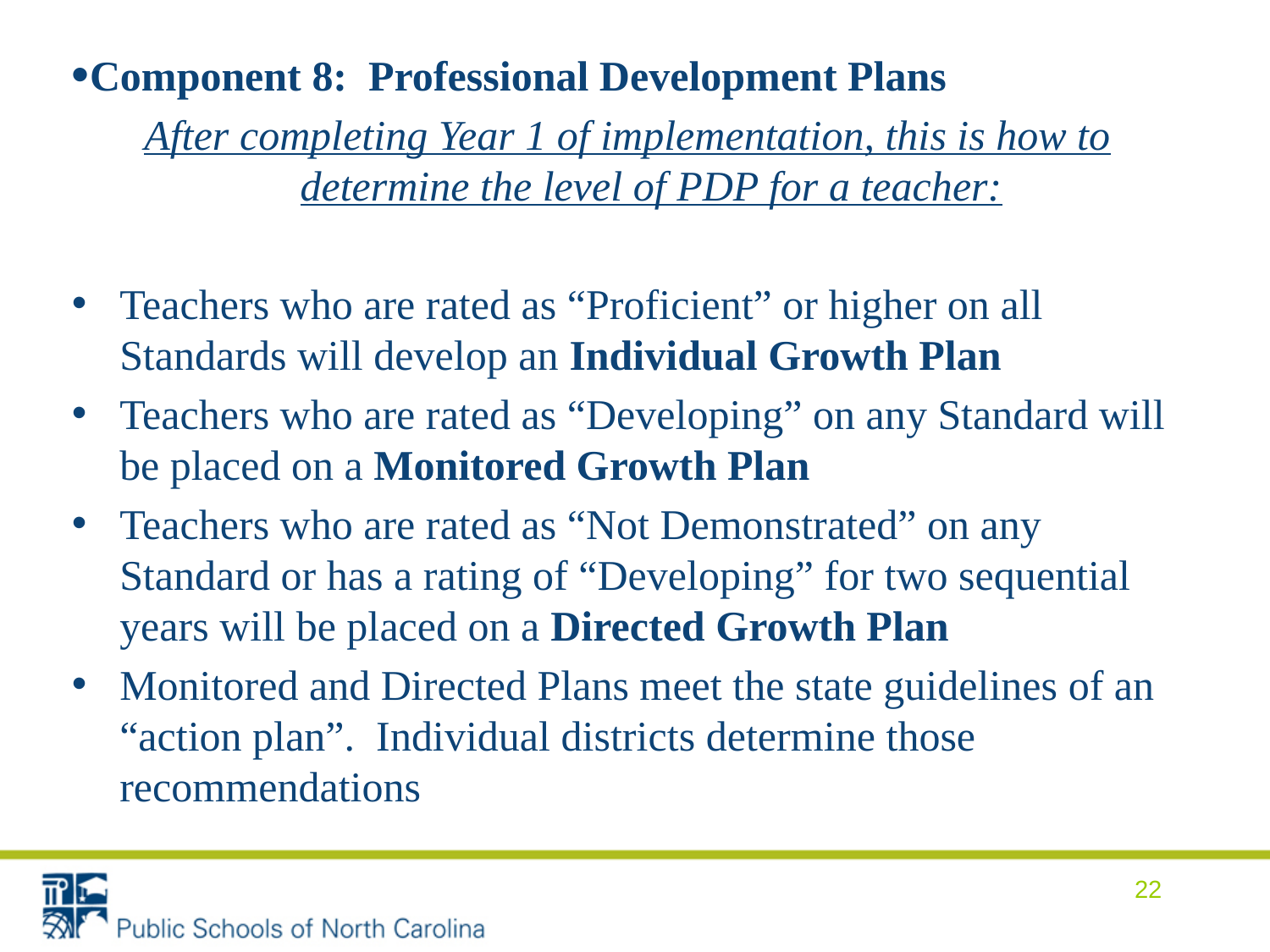

Component 8:  Professional Development Plans
After completing Year 1 of implementation, this is how to determine the level of PDP for a teacher:

Teachers who are rated as “Proficient” or higher on all Standards will develop an Individual Growth Plan
Teachers who are rated as “Developing” on any Standard will be placed on a Monitored Growth Plan
Teachers who are rated as “Not Demonstrated” on any Standard or has a rating of “Developing” for two sequential years will be placed on a Directed Growth Plan
Monitored and Directed Plans meet the state guidelines of an “action plan”.  Individual districts determine those recommendations

22